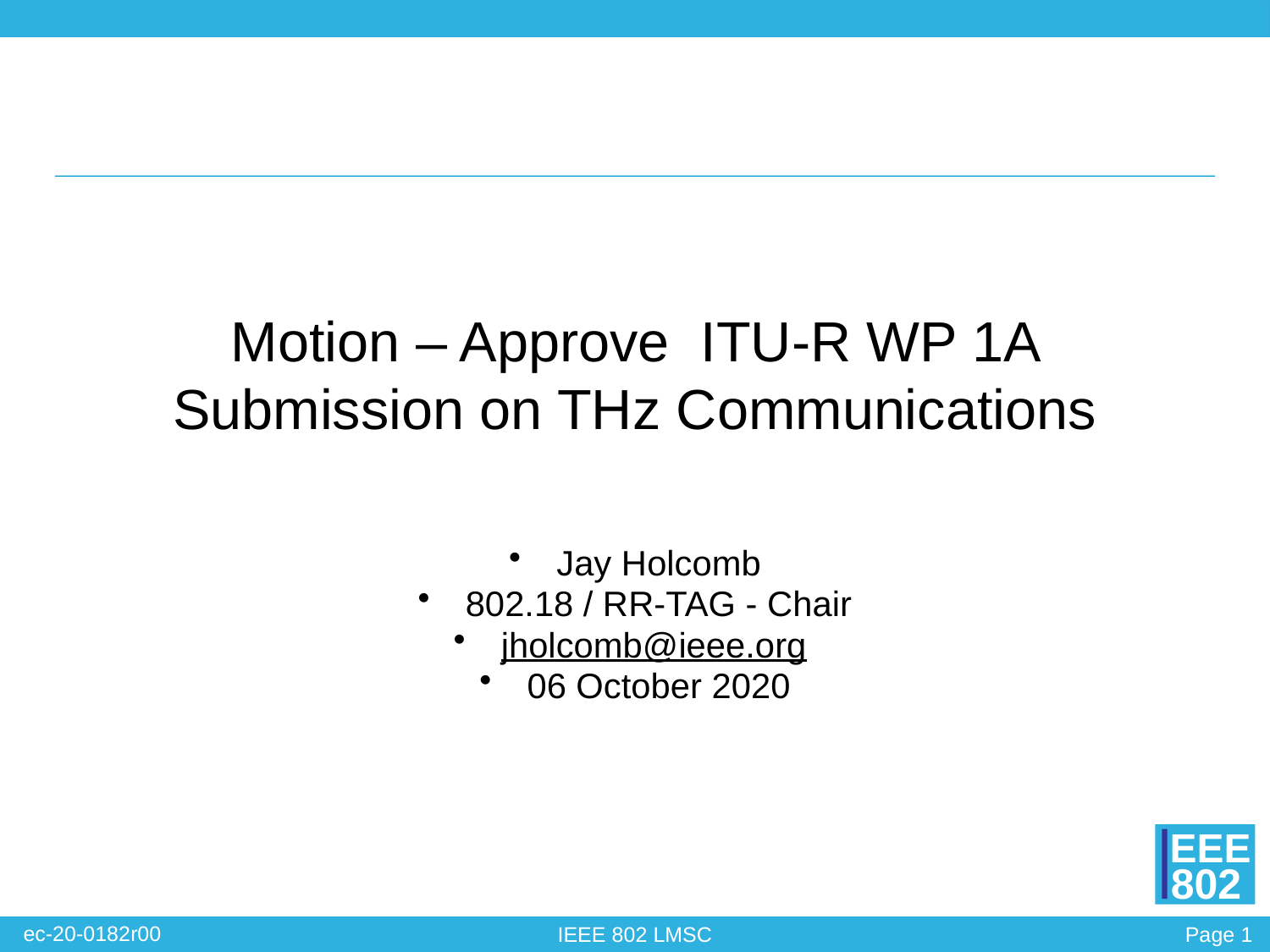

Motion – Approve  ITU-R WP 1A Submission on THz Communications
Jay Holcomb
802.18 / RR-TAG - Chair
jholcomb@ieee.org
06 October 2020